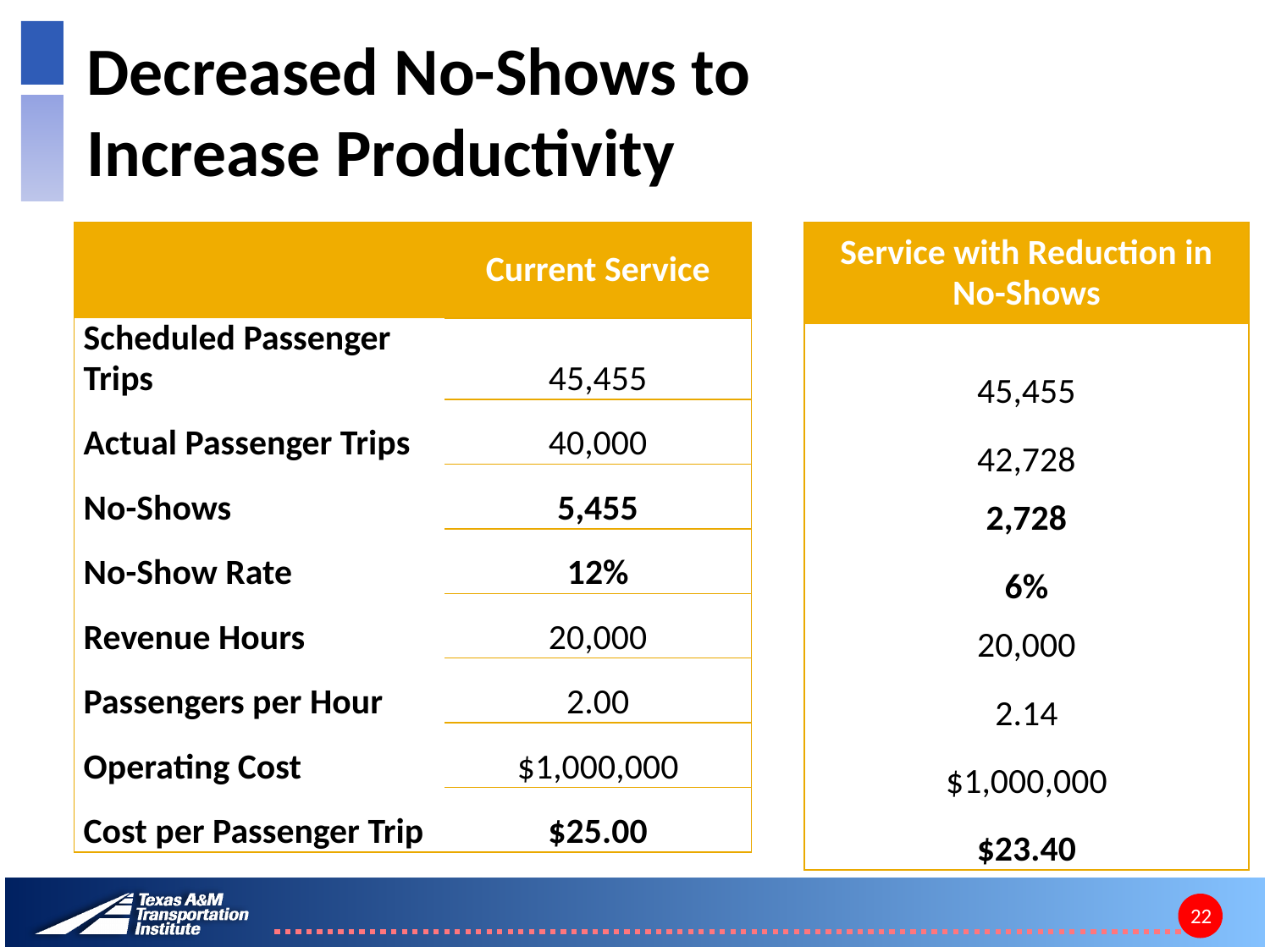

# Decreased No-Shows to Increase Productivity
|  | Current Service |
| --- | --- |
| Scheduled Passenger Trips | 45,455 |
| Actual Passenger Trips | 40,000 |
| No-Shows | 5,455 |
| No-Show Rate | 12% |
| Revenue Hours | 20,000 |
| Passengers per Hour | 2.00 |
| Operating Cost | $1,000,000 |
| Cost per Passenger Trip | $25.00 |
| Service with Reduction in No-Shows |
| --- |
| 45,455 |
| 42,728 |
| 2,728 |
| 6% |
| 20,000 |
| 2.14 |
| $1,000,000 |
| $23.40 |
22